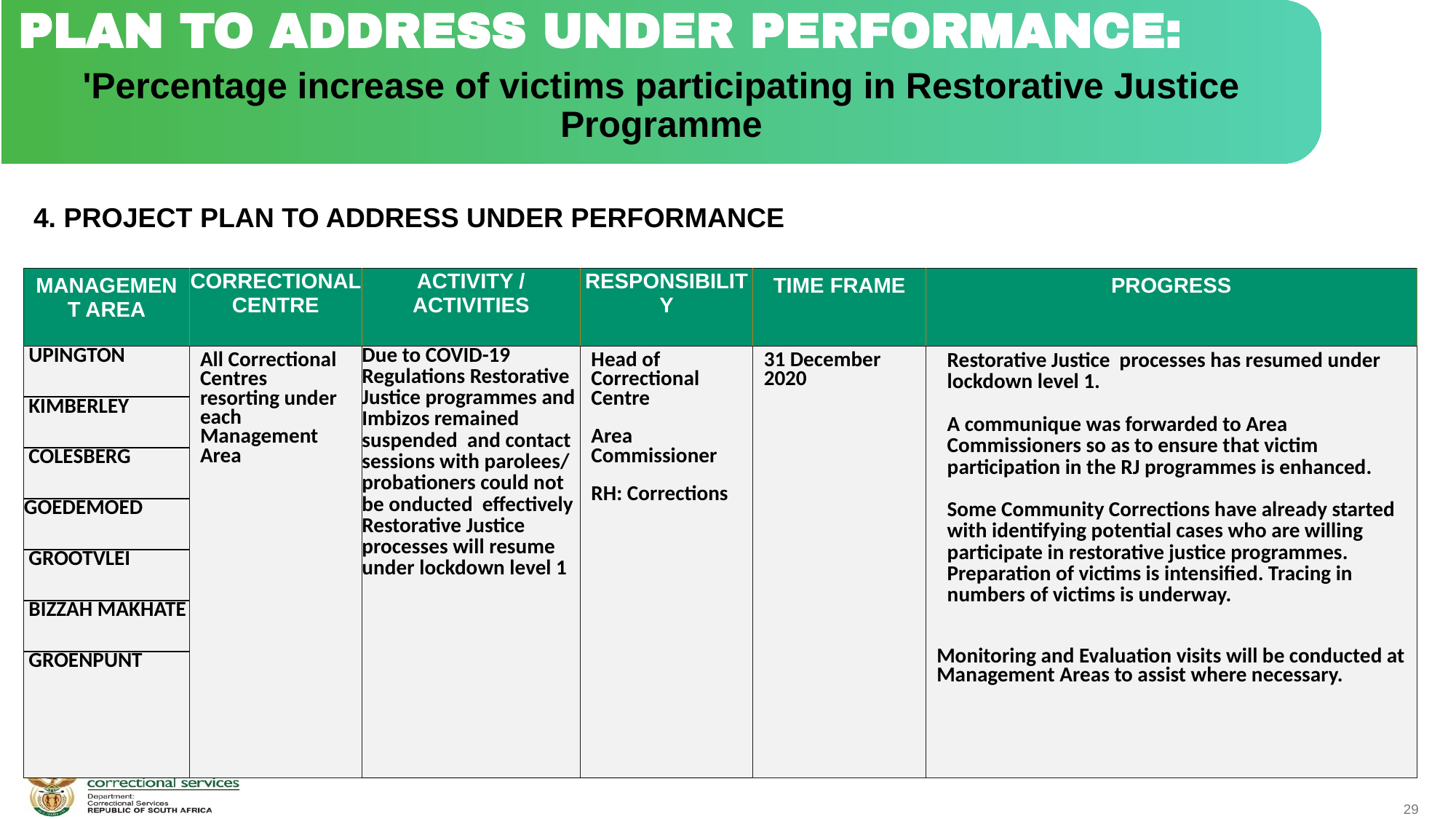

PLAN TO ADDRESS UNDER PERFORMANCE:
'Percentage increase of victims participating in Restorative Justice Programme

     4. PROJECT PLAN TO ADDRESS UNDER PERFORMANCE
| MANAGEMENT AREA | CORRECTIONAL CENTRE | ACTIVITY / ACTIVITIES | RESPONSIBILITY | TIME FRAME | PROGRESS |
| --- | --- | --- | --- | --- | --- |
| UPINGTON | All Correctional Centres resorting under each Management Area | Due to COVID-19  Regulations Restorative Justice programmes and Imbizos remained suspended  and contact sessions with parolees/ probationers could not be onducted  effectively Restorative Justice processes will resume under lockdown level 1 | Head of Correctional Centre Area Commissioner RH: Corrections | 31 December 2020 | Restorative Justice processes has resumed under lockdown level 1. A communique was forwarded to Area Commissioners so as to ensure that victim participation in the RJ programmes is enhanced. Some Community Corrections have already started with identifying potential cases who are willing participate in restorative justice programmes. Preparation of victims is intensified. Tracing in numbers of victims is underway. Monitoring and Evaluation visits will be conducted at Management Areas to assist where necessary. |
| KIMBERLEY |  |  |  |  |  |
| COLESBERG |  |  |  |  |  |
| GOEDEMOED |  |  |  |  |  |
| GROOTVLEI |  |  |  |  |  |
| BIZZAH MAKHATE |  |  |  |  |  |
| GROENPUNT |  |  |  |  |  |